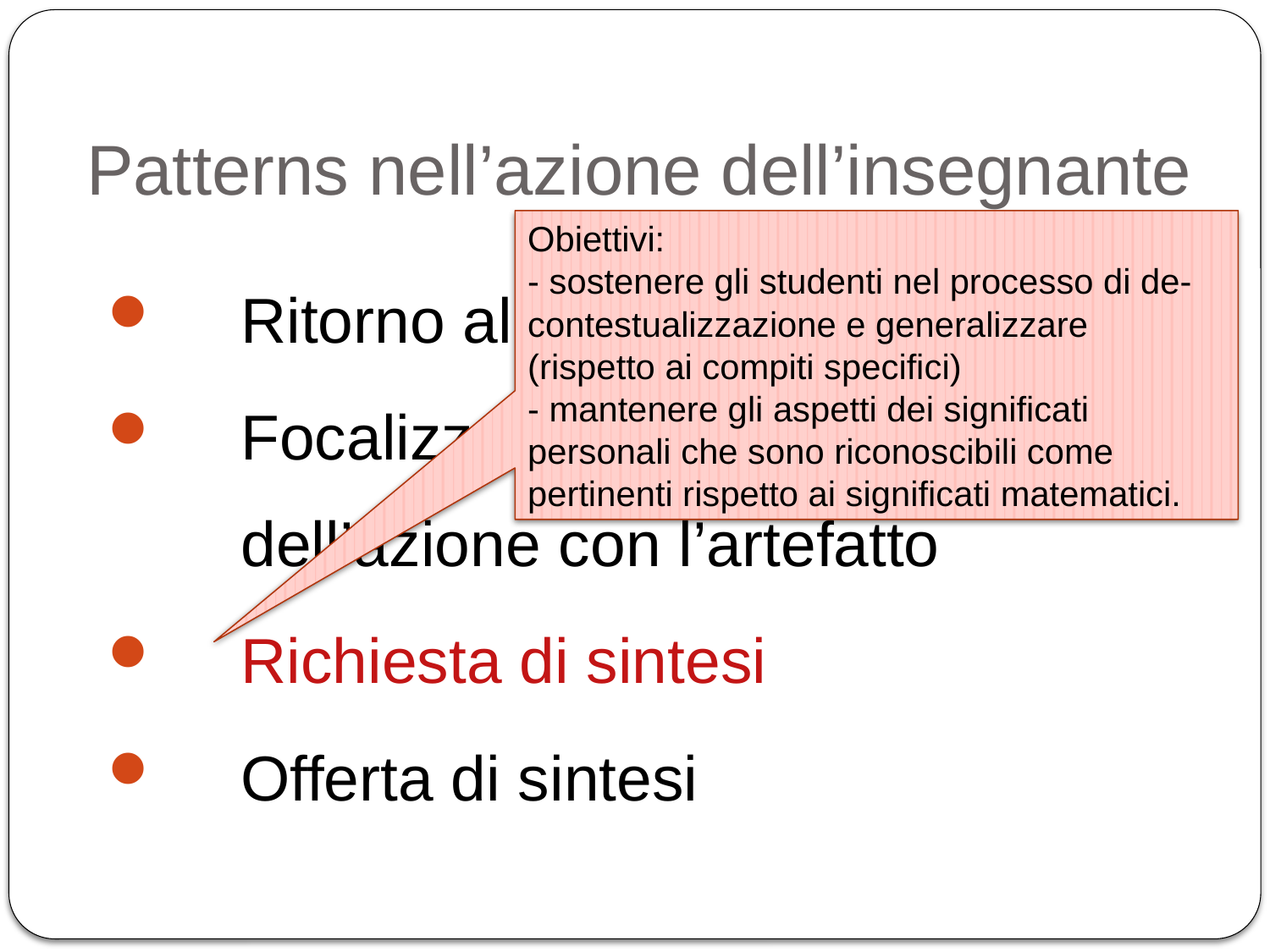

# Patterns nell’azione dell’insegnante
Obiettivi:
- sostenere gli studenti nel processo di de-contestualizzazione e generalizzare (rispetto ai compiti specifici)
- mantenere gli aspetti dei significati personali che sono riconoscibili come pertinenti rispetto ai significati matematici.
Ritorno al compito
Focalizzazione su aspetti dell’azione con l’artefatto
Richiesta di sintesi
Offerta di sintesi